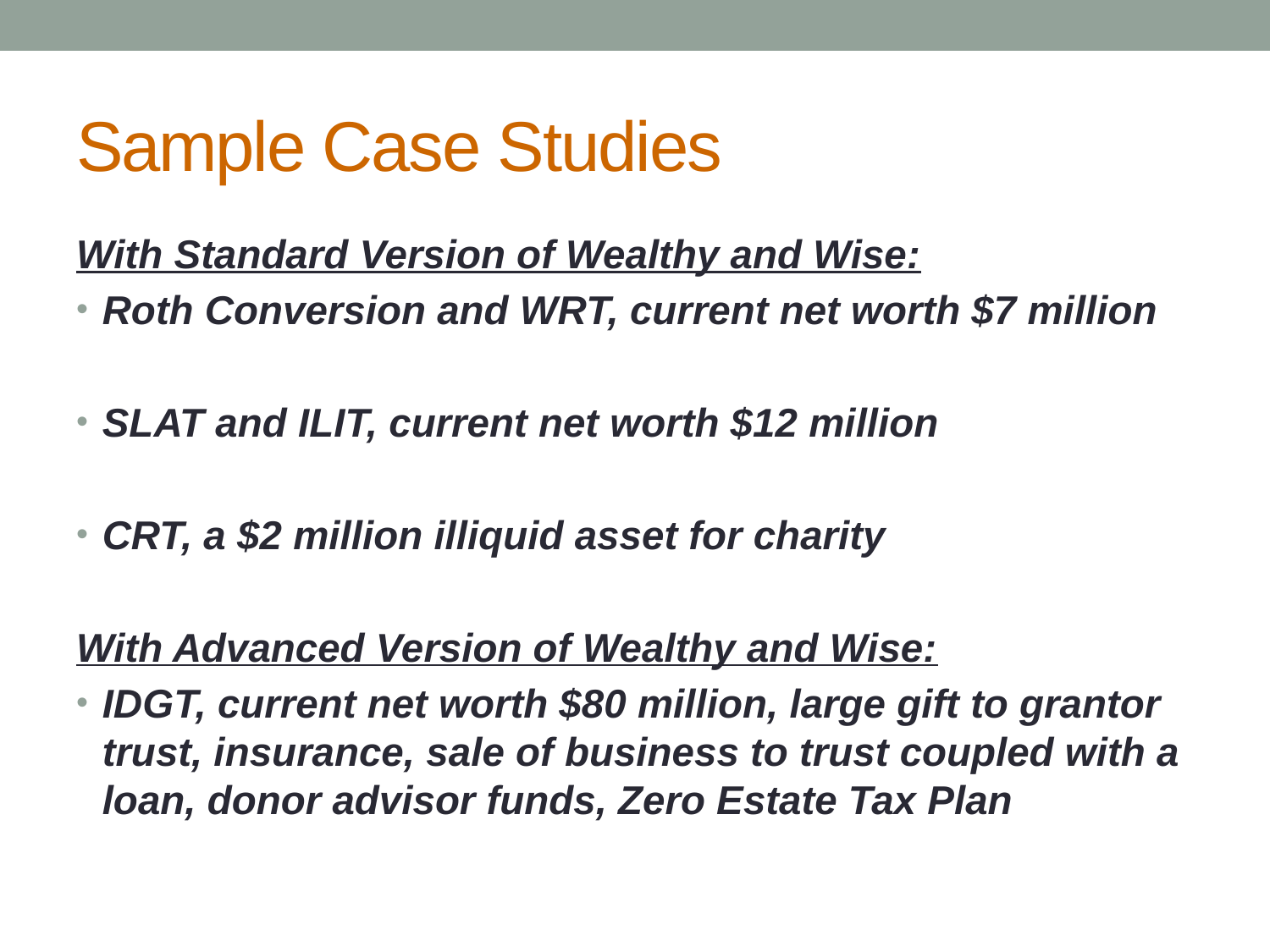

# Sample Case Studies
With Standard Version of Wealthy and Wise:
Roth Conversion and WRT, current net worth $7 million

SLAT and ILIT, current net worth $12 million

CRT, a $2 million illiquid asset for charity

With Advanced Version of Wealthy and Wise:
IDGT, current net worth $80 million, large gift to grantor trust, insurance, sale of business to trust coupled with a loan, donor advisor funds, Zero Estate Tax Plan